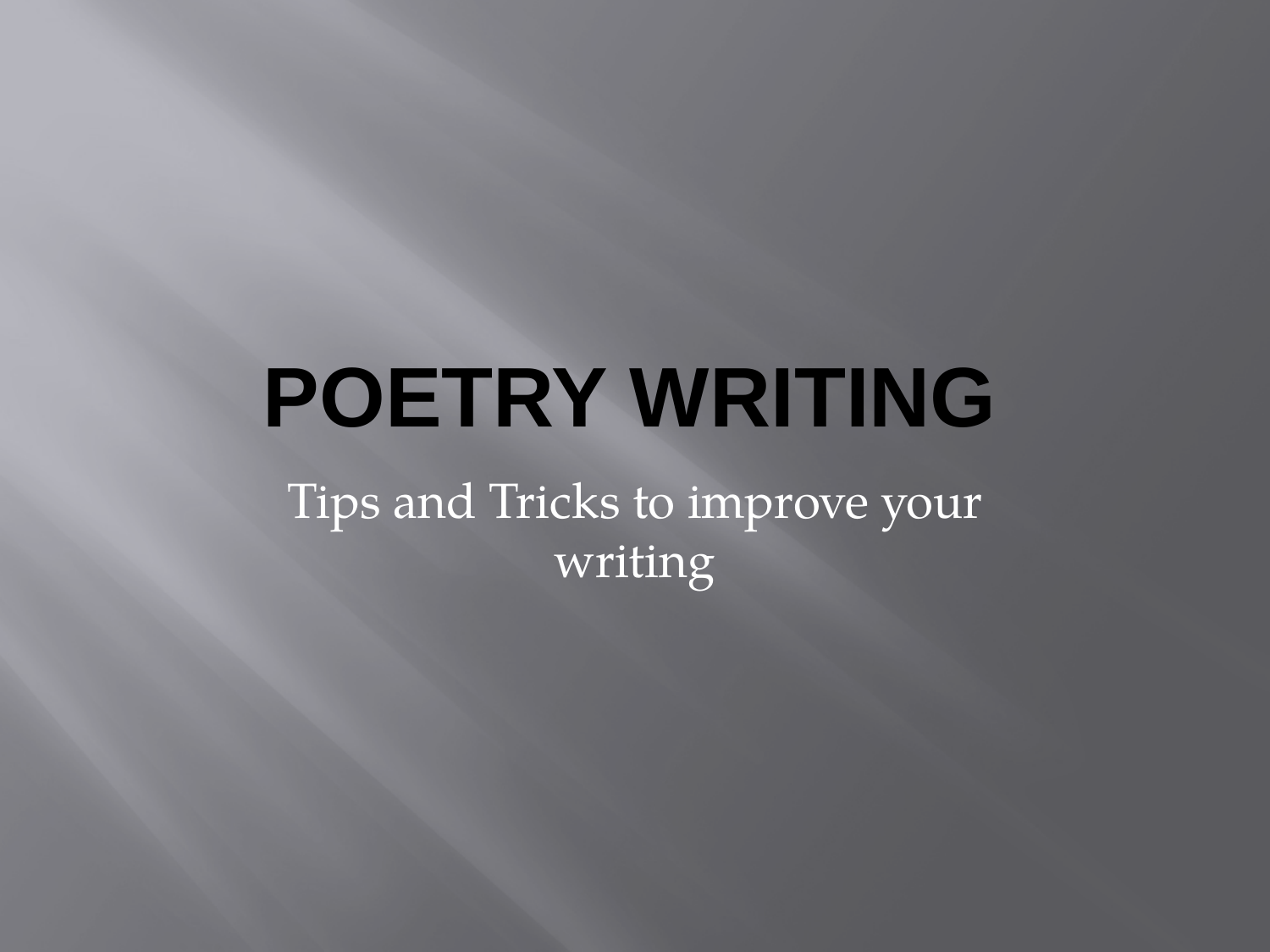

# Poetry Writing
Tips and Tricks to improve your writing